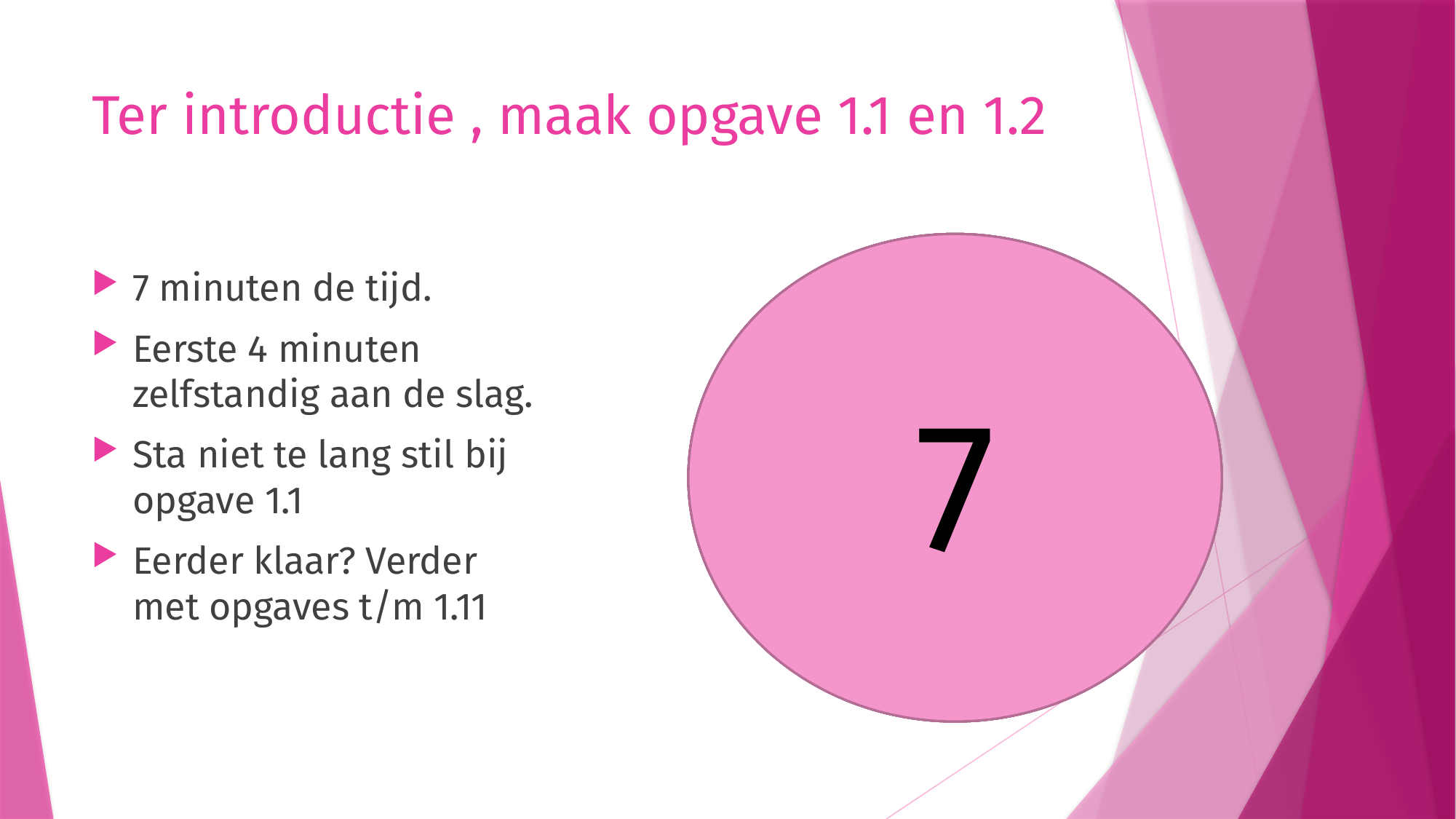

# Ter introductie , maak opgave 1.1 en 1.2
5
6
7
4
3
1
2
7 minuten de tijd.
Eerste 4 minuten zelfstandig aan de slag.
Sta niet te lang stil bij opgave 1.1
Eerder klaar? Verder met opgaves t/m 1.11